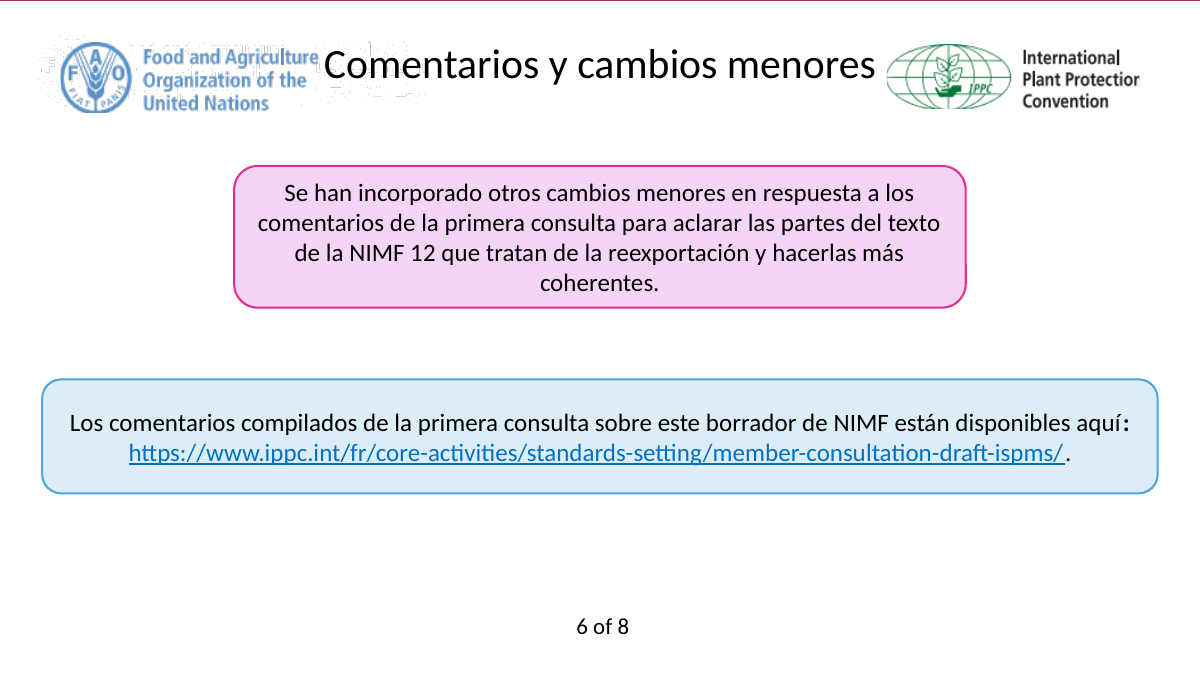

Comentarios y cambios menores
Se han incorporado otros cambios menores en respuesta a los comentarios de la primera consulta para aclarar las partes del texto de la NIMF 12 que tratan de la reexportación y hacerlas más coherentes.
Los comentarios compilados de la primera consulta sobre este borrador de NIMF están disponibles aquí:
https://www.ippc.int/fr/core-activities/standards-setting/member-consultation-draft-ispms/.
6 of 8